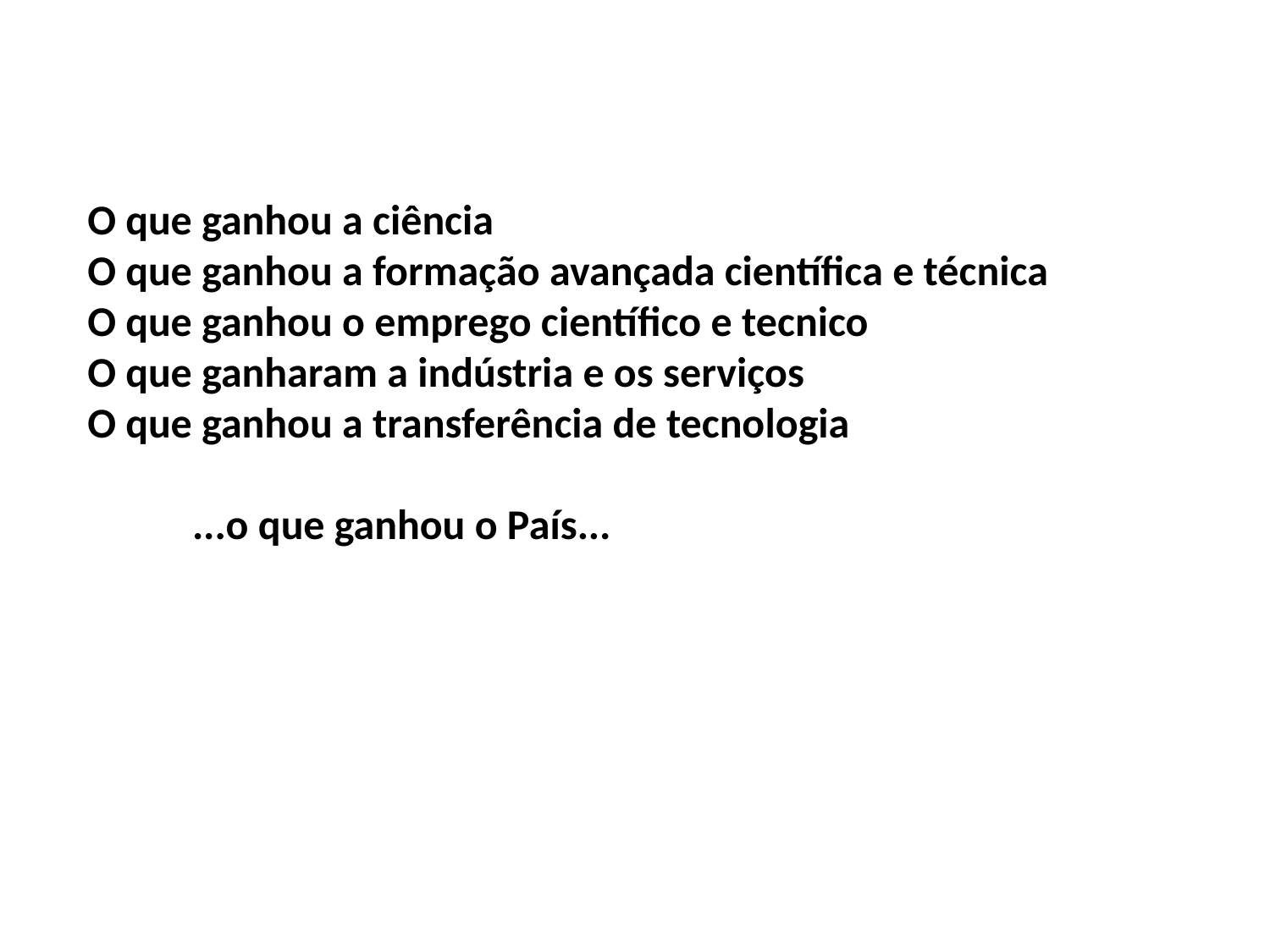

O que ganhou a ciência
O que ganhou a formação avançada científica e técnica
O que ganhou o emprego científico e tecnico
O que ganharam a indústria e os serviços
O que ganhou a transferência de tecnologia

           ...o que ganhou o País...